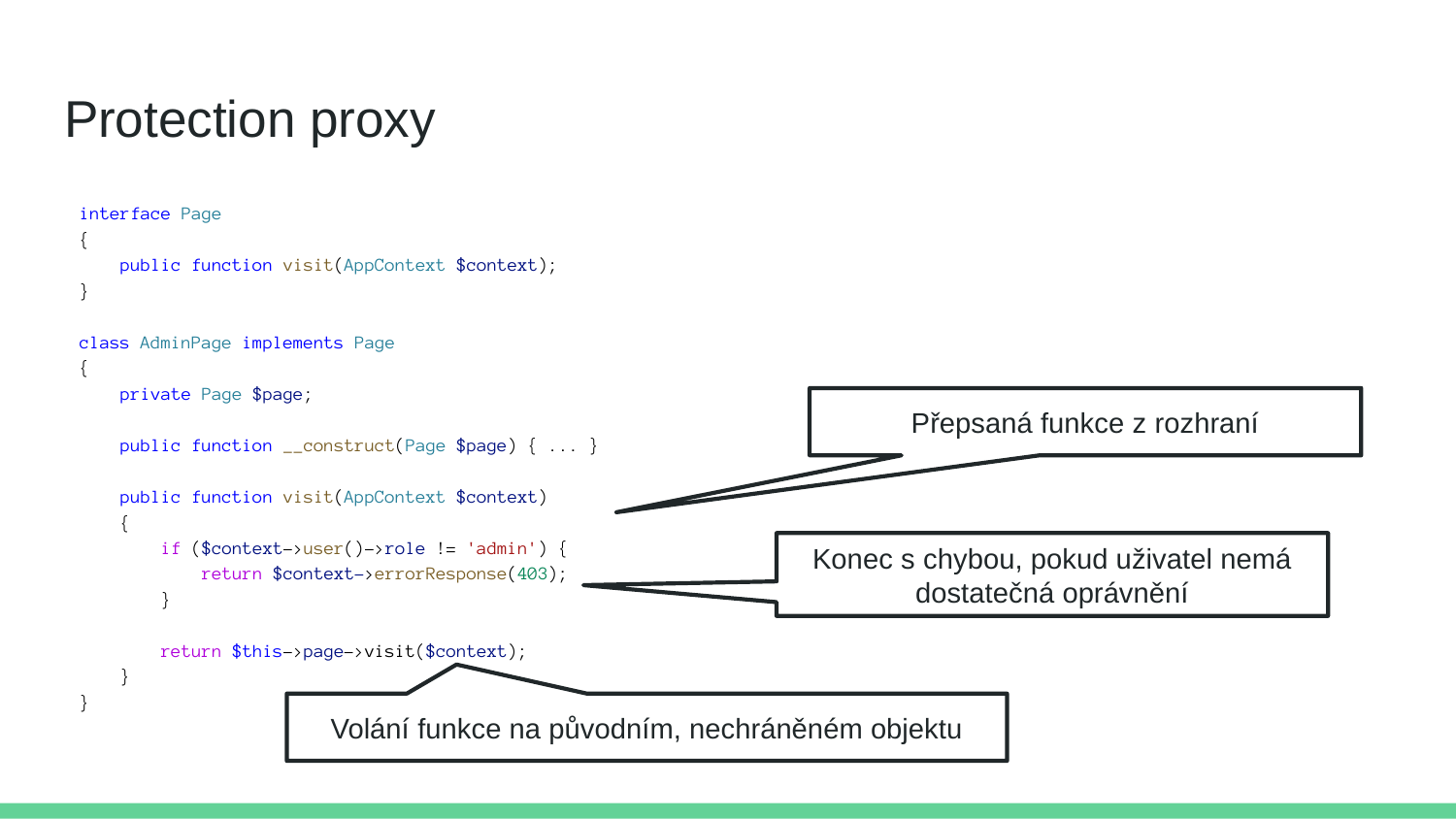

# Protection proxy
interface Page
{
    public function visit(AppContext $context);
}

class AdminPage implements Page
{
    private Page $page;

    public function __construct(Page $page) { ... }

    public function visit(AppContext $context)
    {
        if ($context->user()->role != 'admin') {
            return $context->errorResponse(403);
        }

        return $this->page->visit($context);
    }
}
Přepsaná funkce z rozhraní
Konec s chybou, pokud uživatel nemá dostatečná oprávnění
Volání funkce na původním, nechráněném objektu